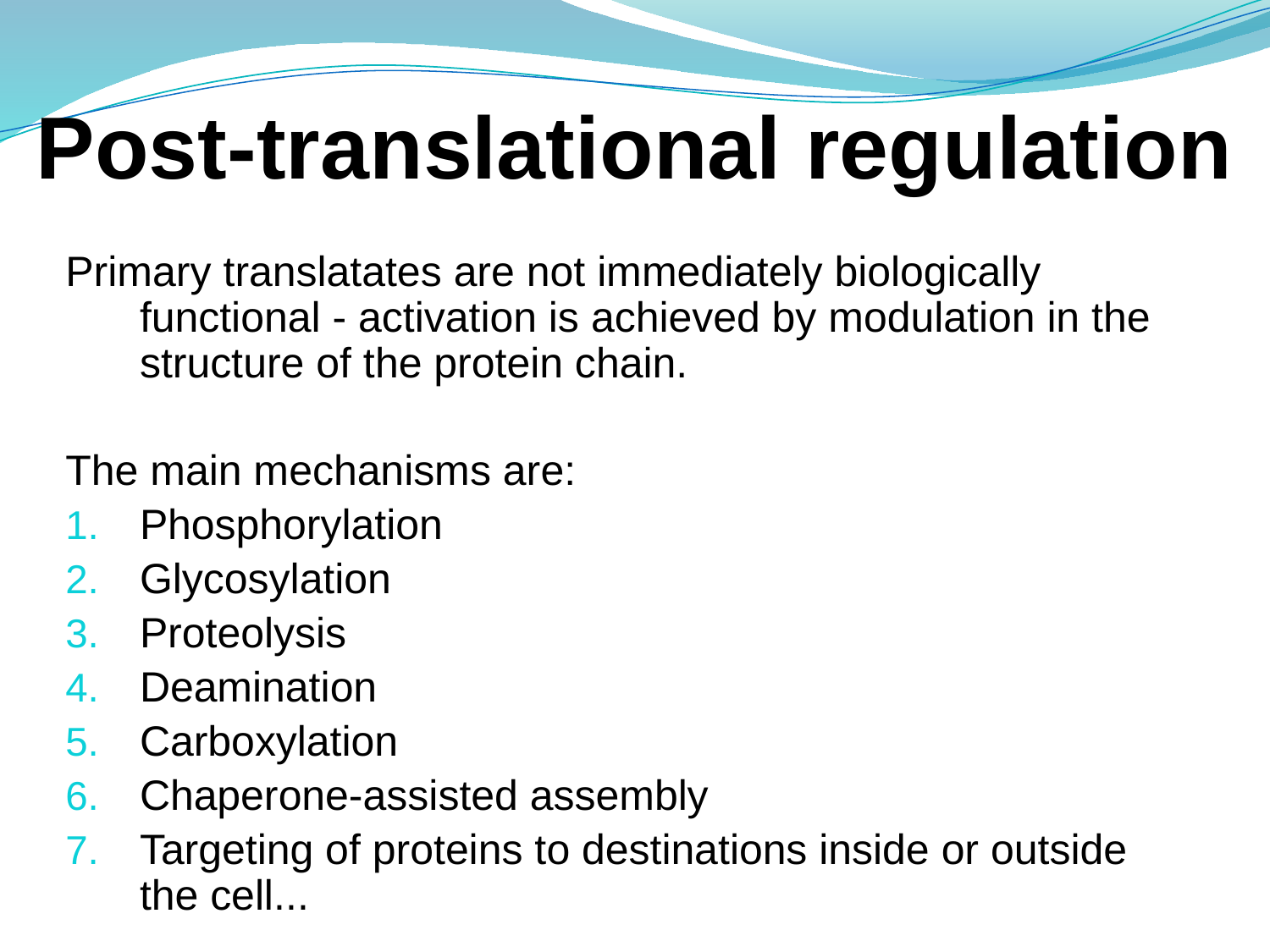

Post-translational regulation
Primary translatates are not immediately biologically functional - activation is achieved by modulation in the structure of the protein chain.

The main mechanisms are:
Phosphorylation
Glycosylation
Proteolysis
Deamination
Carboxylation
Chaperone-assisted assembly
Targeting of proteins to destinations inside or outside the cell...